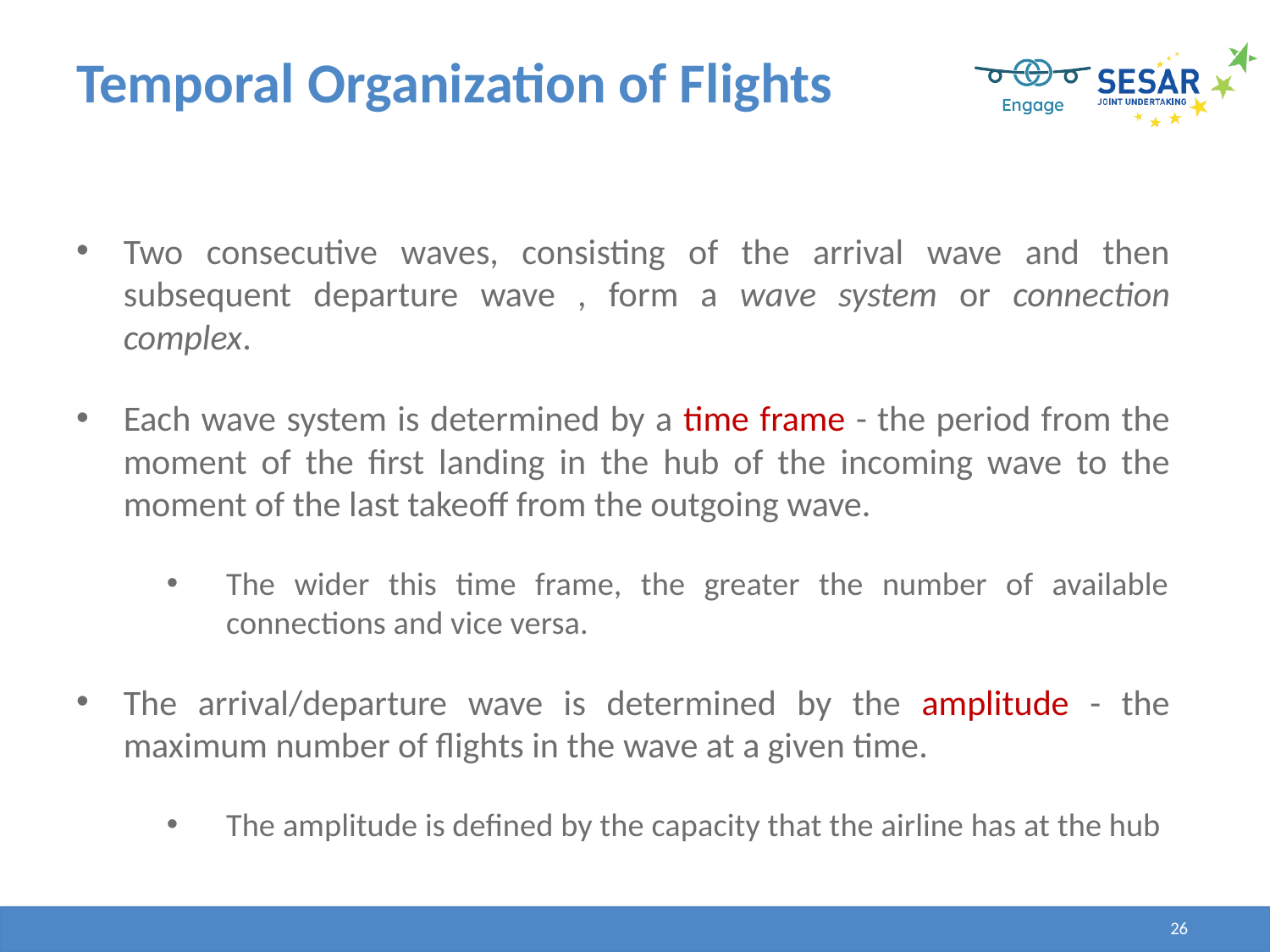

# Temporal Organization of Flights
Two consecutive waves, consisting of the arrival wave and then subsequent departure wave , form a wave system or connection complex.
Each wave system is determined by a time frame - the period from the moment of the first landing in the hub of the incoming wave to the moment of the last takeoff from the outgoing wave.
The wider this time frame, the greater the number of available connections and vice versa.
The arrival/departure wave is determined by the amplitude - the maximum number of flights in the wave at a given time.
The amplitude is defined by the capacity that the airline has at the hub
26